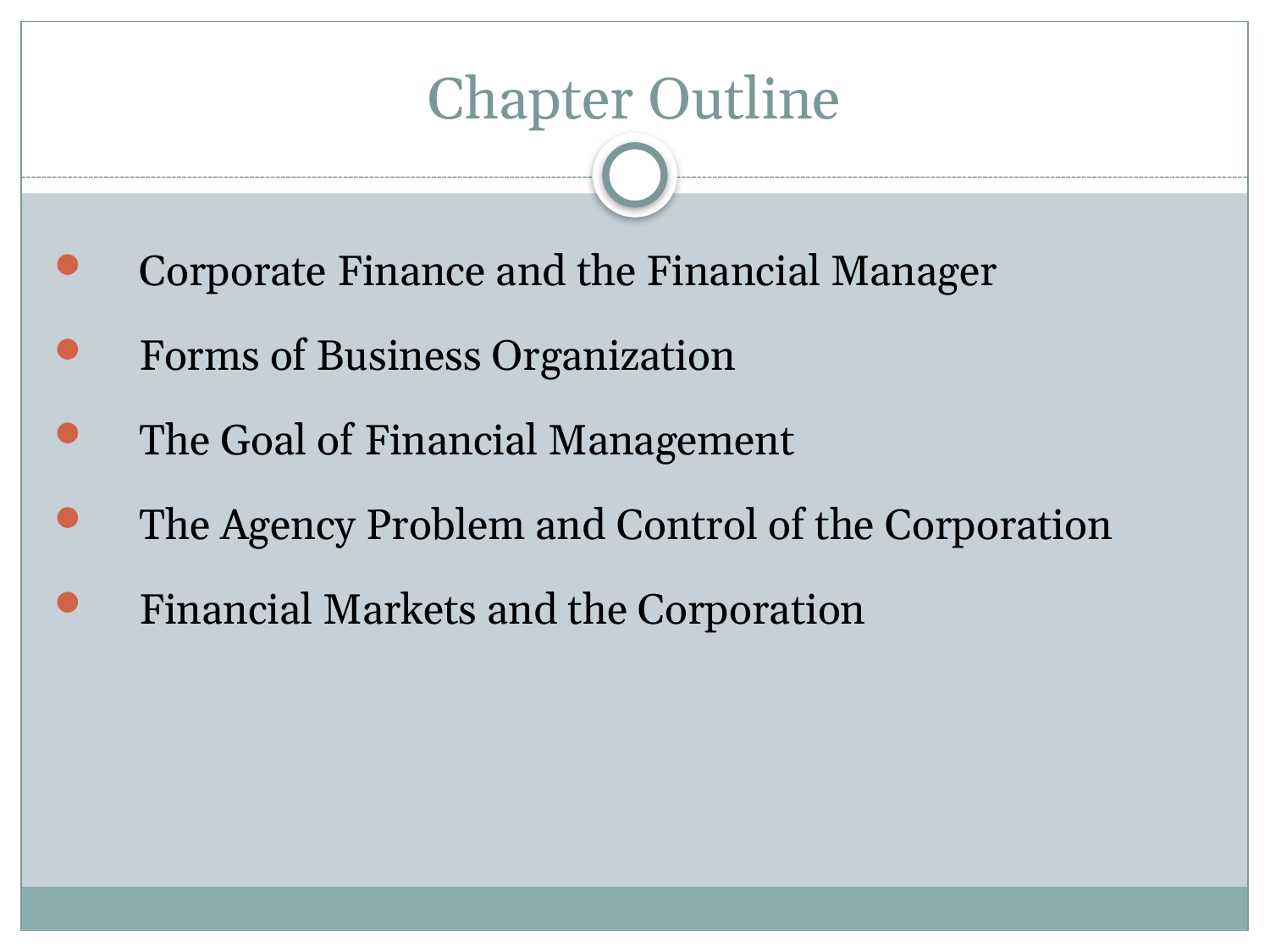

# Chapter Outline
Corporate Finance and the Financial Manager
Forms of Business Organization
The Goal of Financial Management
The Agency Problem and Control of the Corporation
Financial Markets and the Corporation